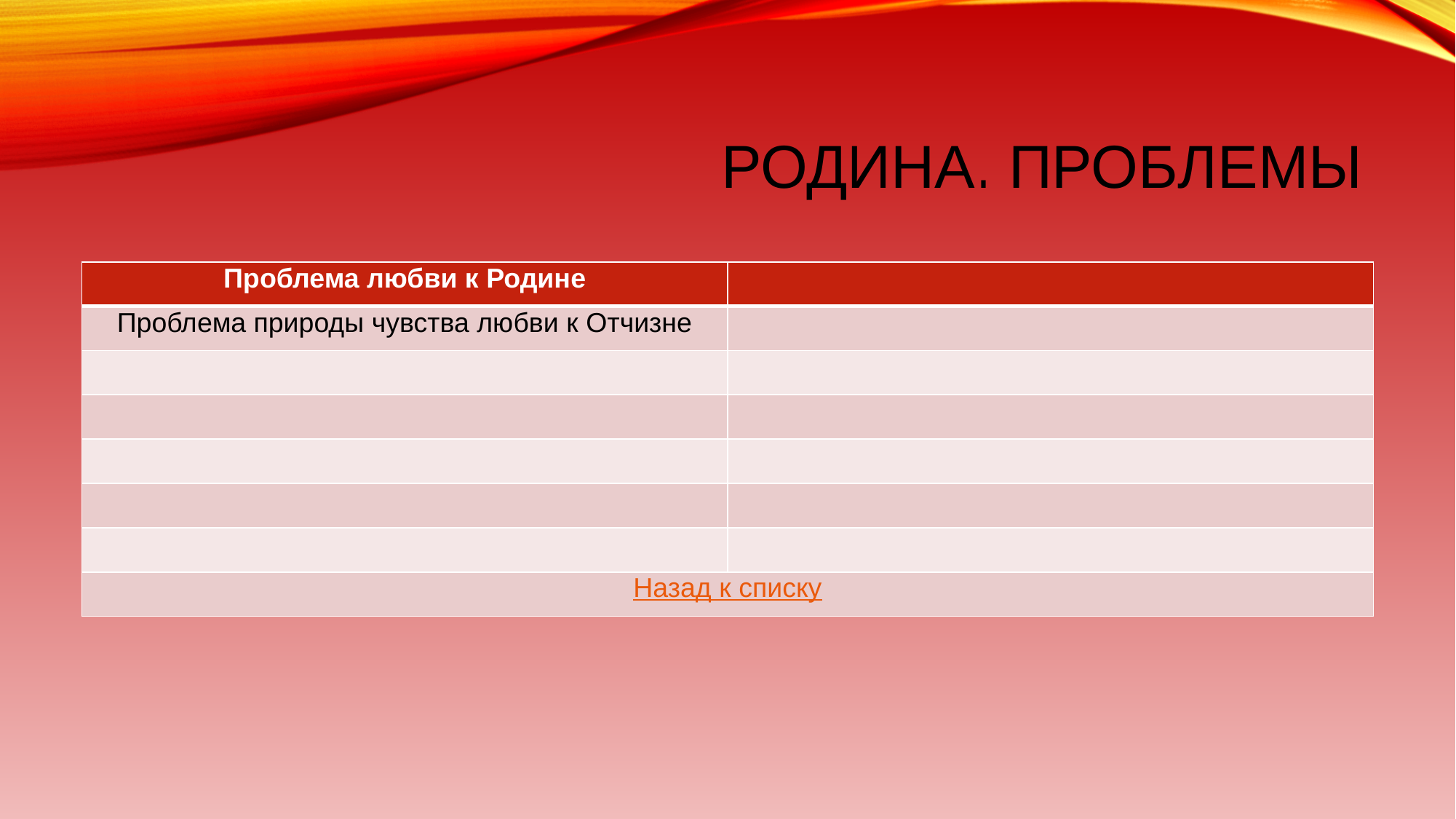

# Родина. Проблемы
| Проблема любви к Родине |  |
| --- | --- |
| Проблема природы чувства любви к Отчизне |  |
|  |  |
|  |  |
|  |  |
|  |  |
|  |  |
| Назад к списку |  |